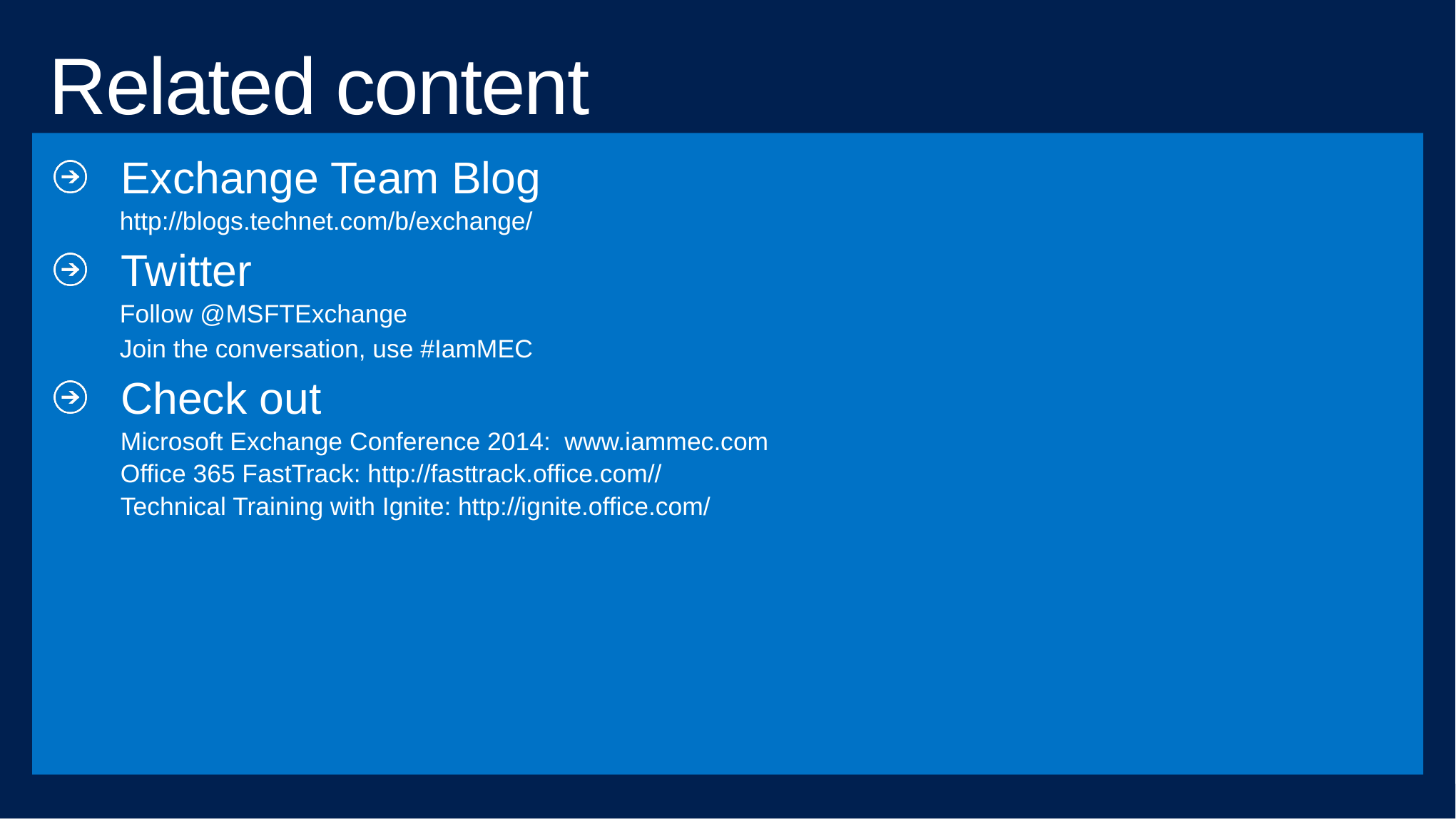

# Related content

Exchange Team Blog
http://blogs.technet.com/b/exchange/
Twitter
Follow @MSFTExchange
Join the conversation, use #IamMEC
Check out
Microsoft Exchange Conference 2014:  www.iammec.com
Office 365 FastTrack: http://fasttrack.office.com//
Technical Training with Ignite: http://ignite.office.com/